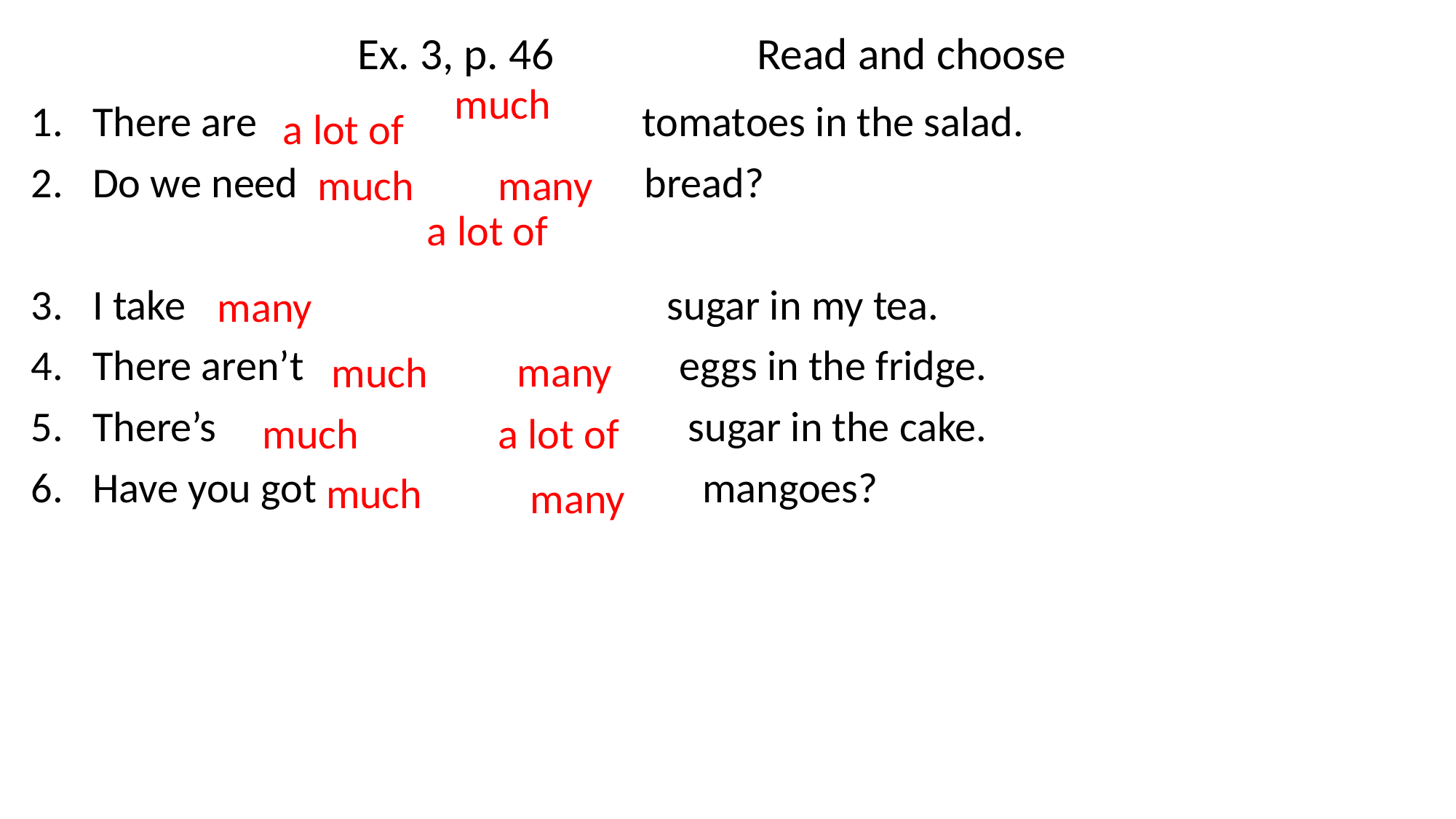

# Ex. 3, p. 46                    Read and choose
There are                                        tomatoes in the salad.
Do we need                                    bread?

I take                                                  sugar in my tea.
There aren’t                                       eggs in the fridge.
There’s                                                 sugar in the cake.
Have you got                                        mangoes?

a lot of
much
much
many
many
a lot of
many
much
much
a lot of
much
many